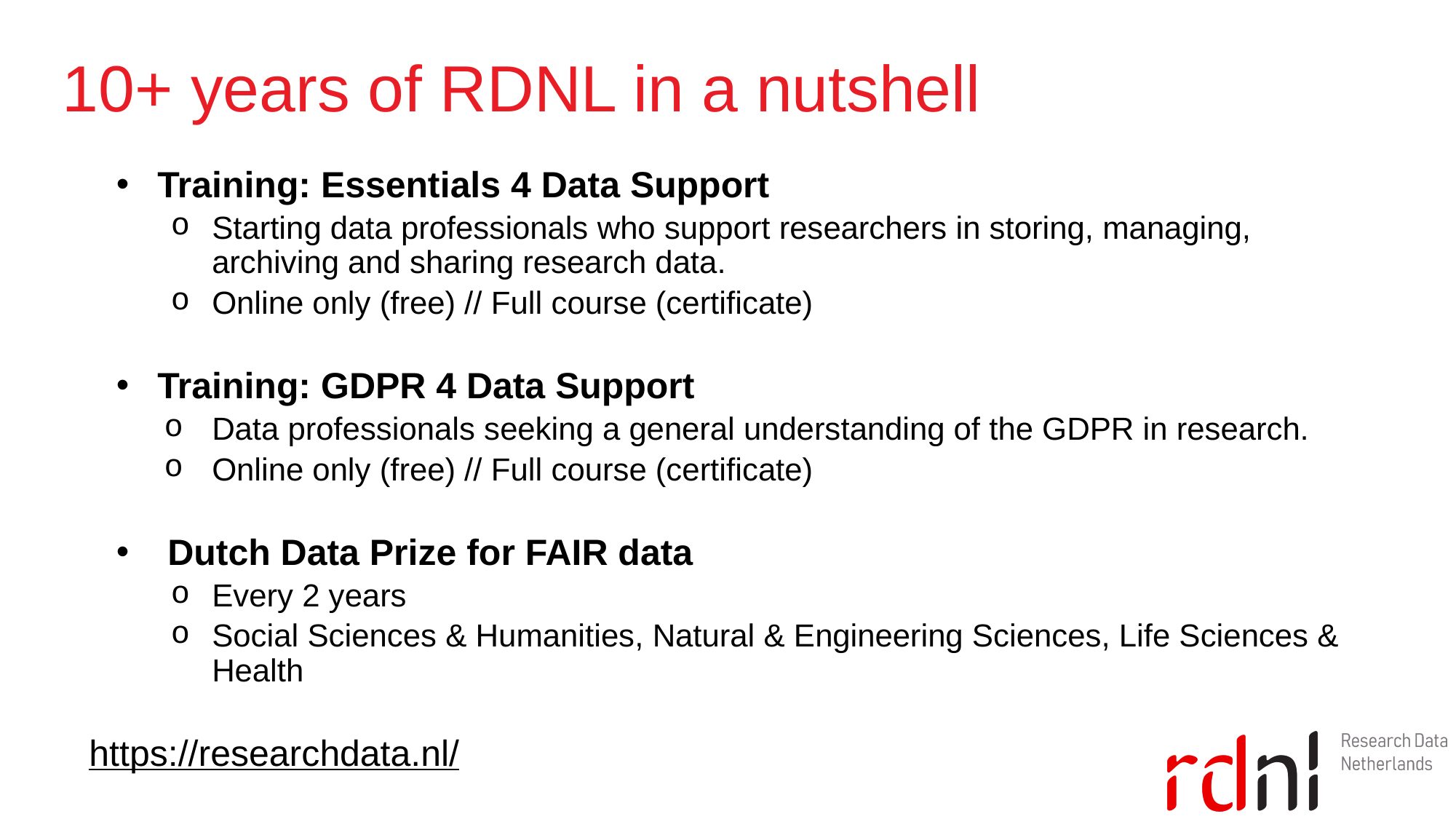

# 10+ years of RDNL in a nutshell
Training: Essentials 4 Data Support
Starting data professionals who support researchers in storing, managing, archiving and sharing research data.
Online only (free) // Full course (certificate)
Training: GDPR 4 Data Support
Data professionals seeking a general understanding of the GDPR in research.
Online only (free) // Full course (certificate)
 Dutch Data Prize for FAIR data
Every 2 years
Social Sciences & Humanities, Natural & Engineering Sciences, Life Sciences & Health
https://researchdata.nl/